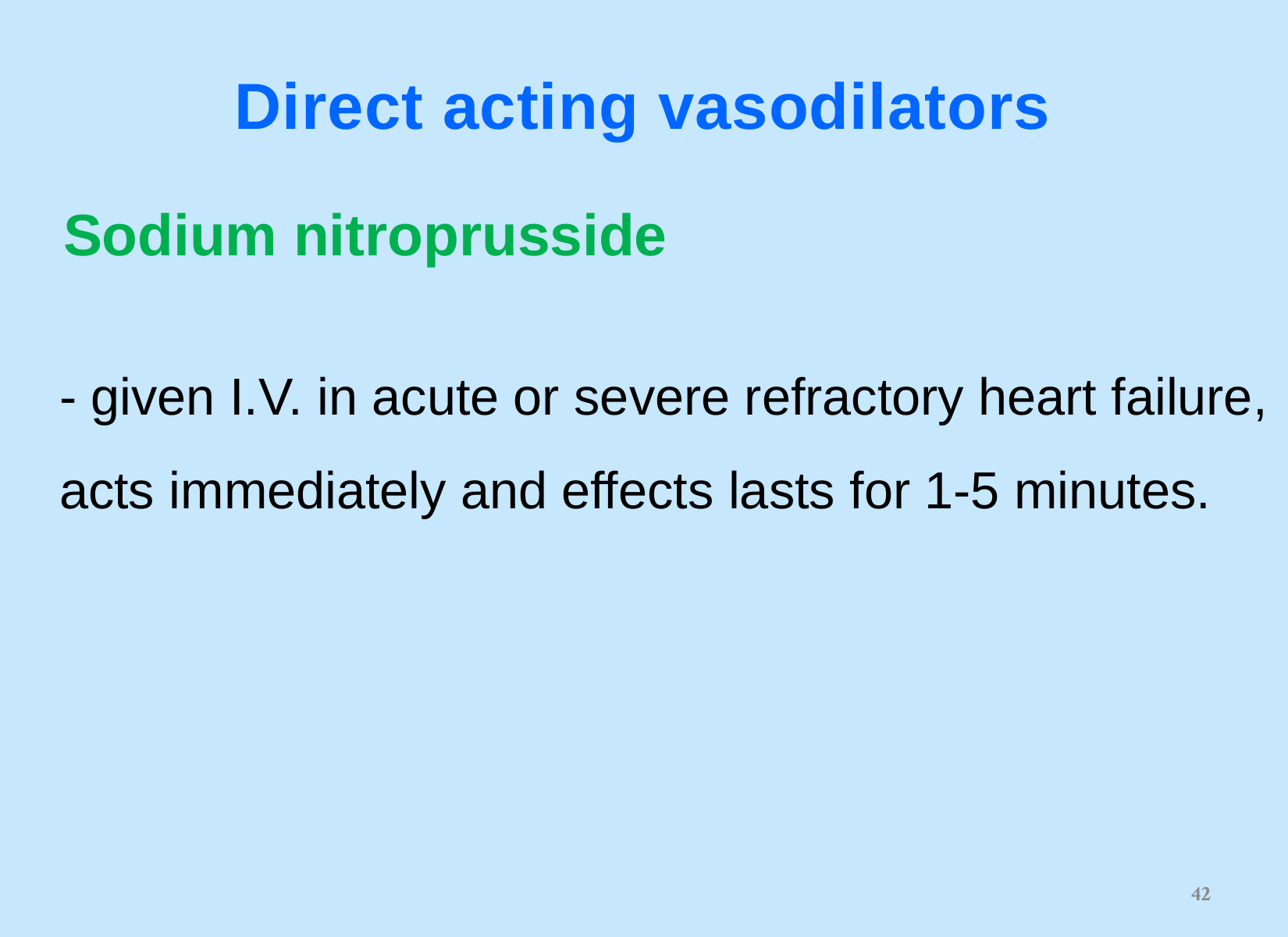

Direct acting vasodilators

Sodium nitroprusside

- given I.V. in acute or severe refractory heart failure, acts immediately and effects lasts for 1-5 minutes.

42